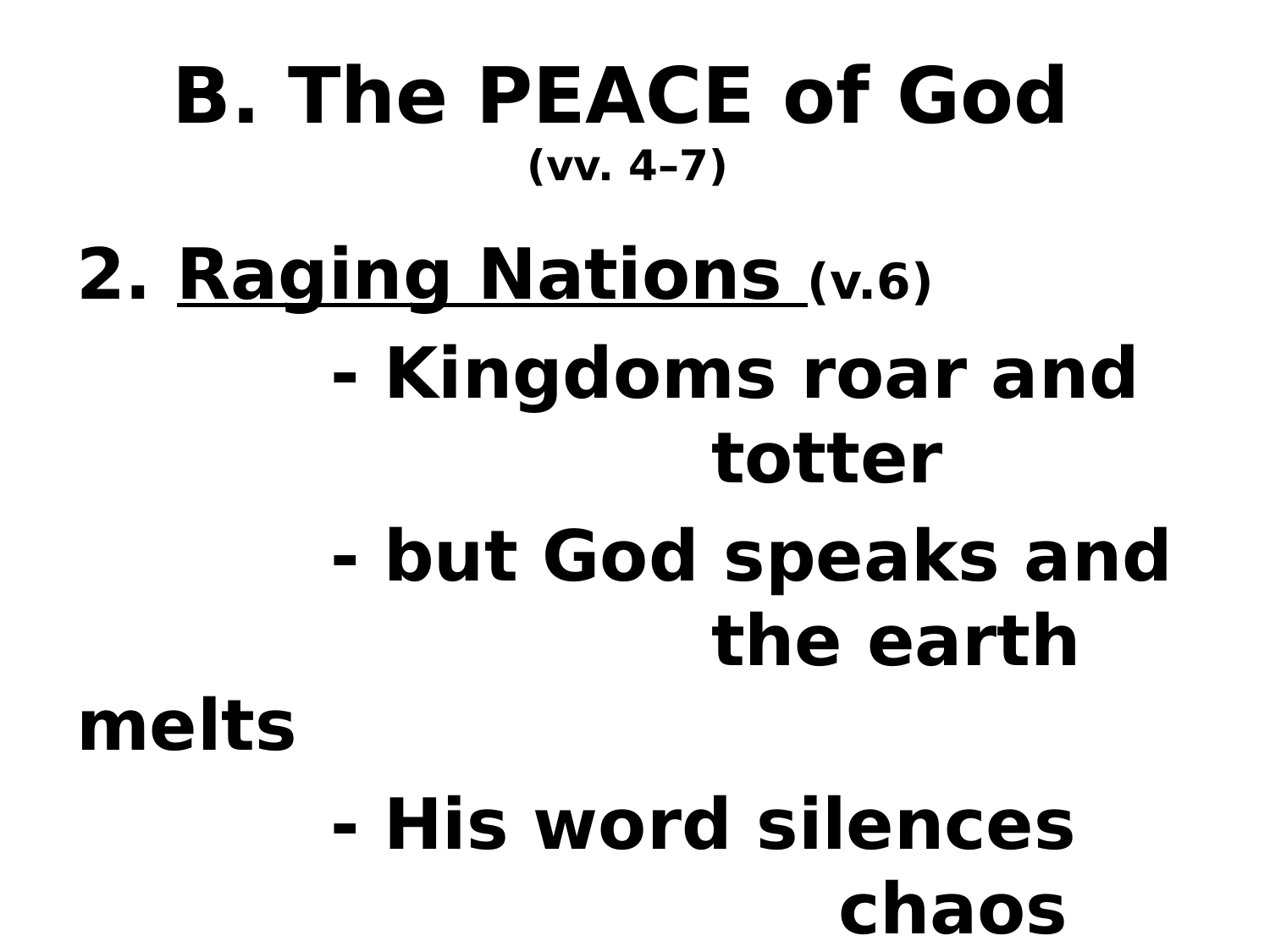

# B. The PEACE of God (vv. 4–7)
2. Raging Nations (v.6)
		- Kingdoms roar and 					totter
		- but God speaks and 					the earth melts
		- His word silences 						chaos